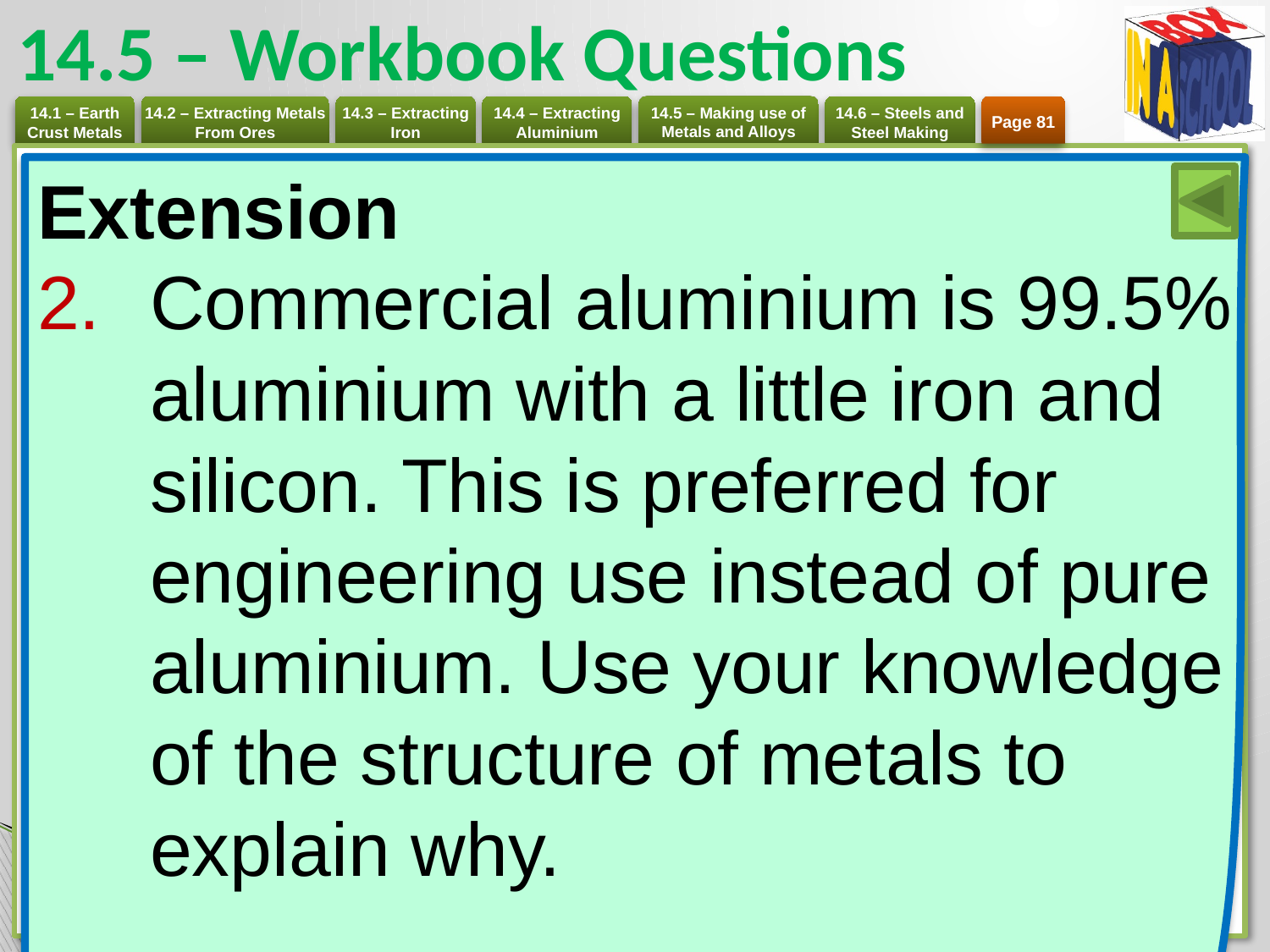

# 14.5 – Workbook Questions
Page 81
Extension
Commercial aluminium is 99.5% aluminium with a little iron and silicon. This is preferred for engineering use instead of pure aluminium. Use your knowledge of the structure of metals to explain why. 	[3]